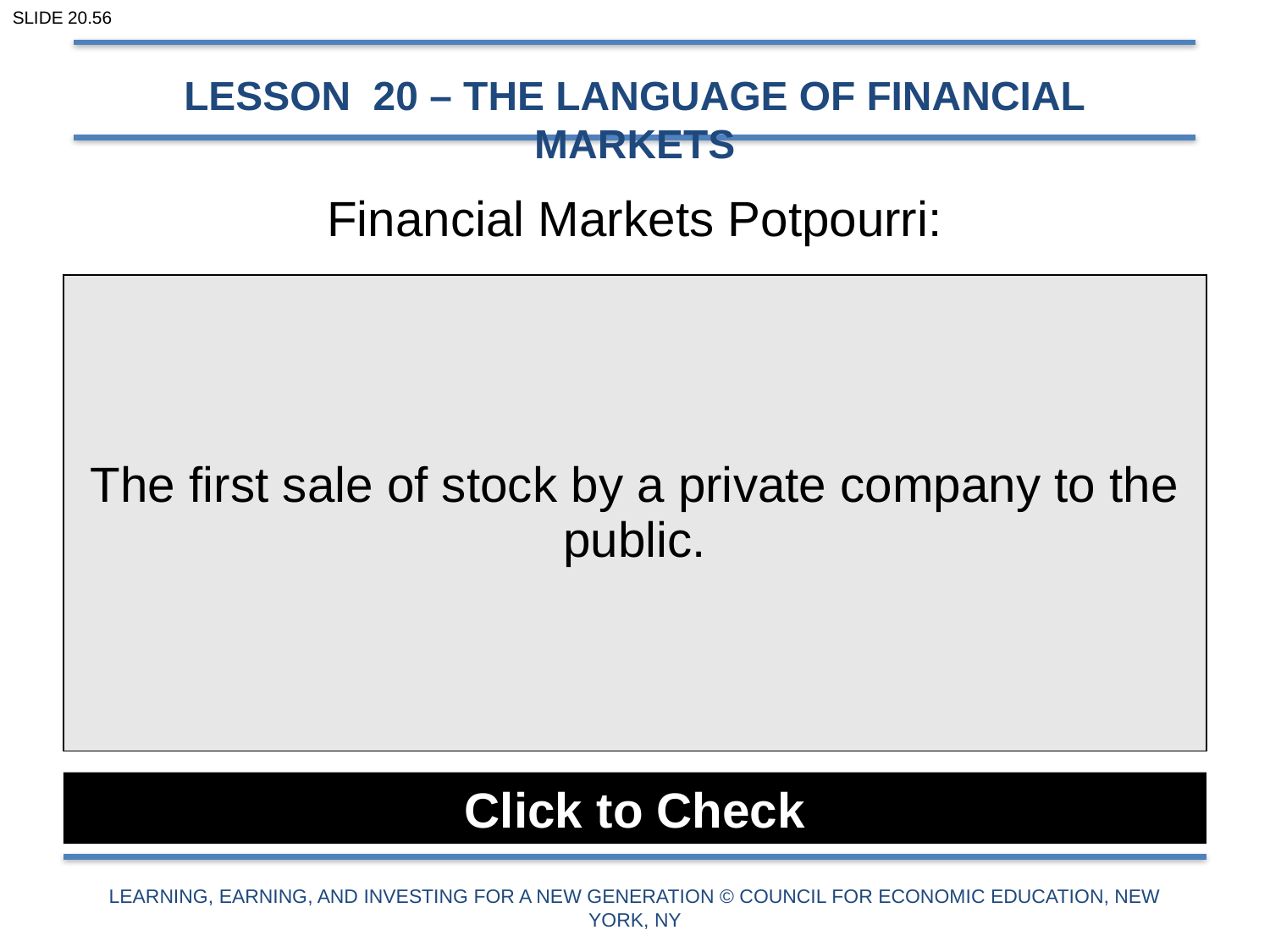

Slide 20.56
Lesson  20 – The Language of Financial Markets
# Financial Markets Potpourri:
| The first sale of stock by a private company to the public. |
| --- |
Click to Check